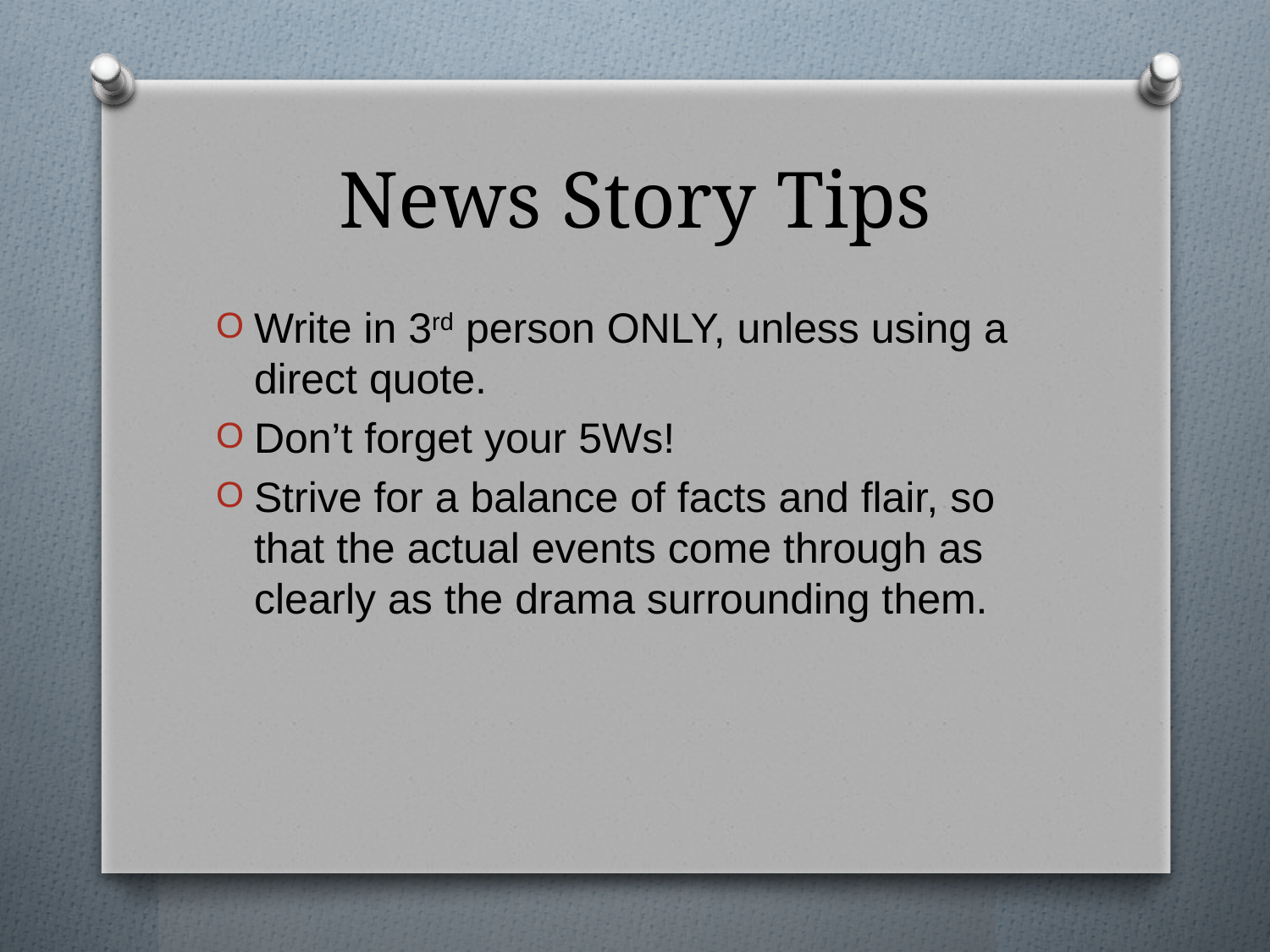

# News Story Tips
Write in 3rd person ONLY, unless using a direct quote.
Don’t forget your 5Ws!
Strive for a balance of facts and flair, so that the actual events come through as clearly as the drama surrounding them.